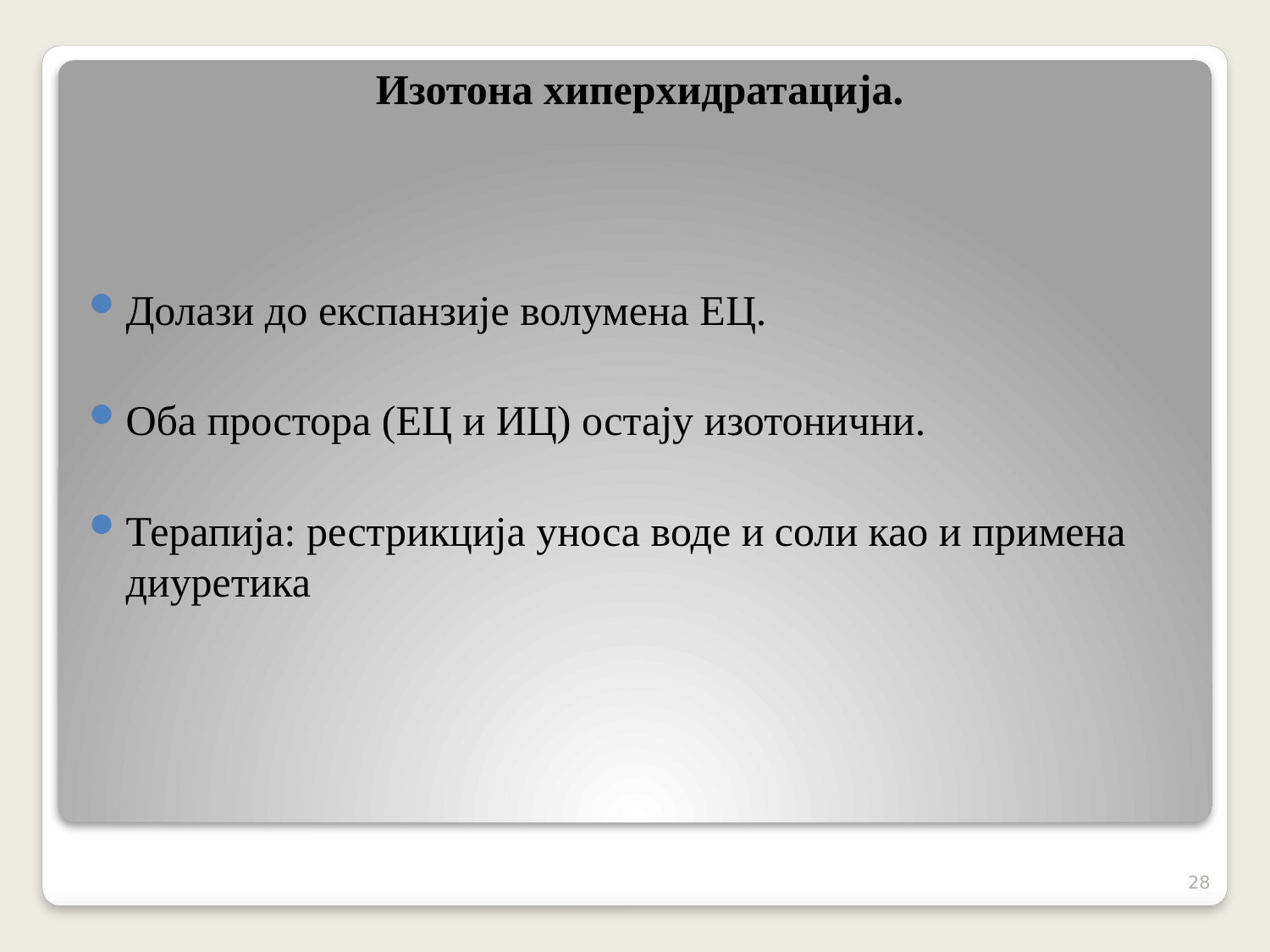

Изотона хиперхидратација.

Долази до експанзије волумена ЕЦ.

Оба простора (ЕЦ и ИЦ) остају изотонични.

Терапија: рестрикција уноса воде и соли као и примена диуретика
28